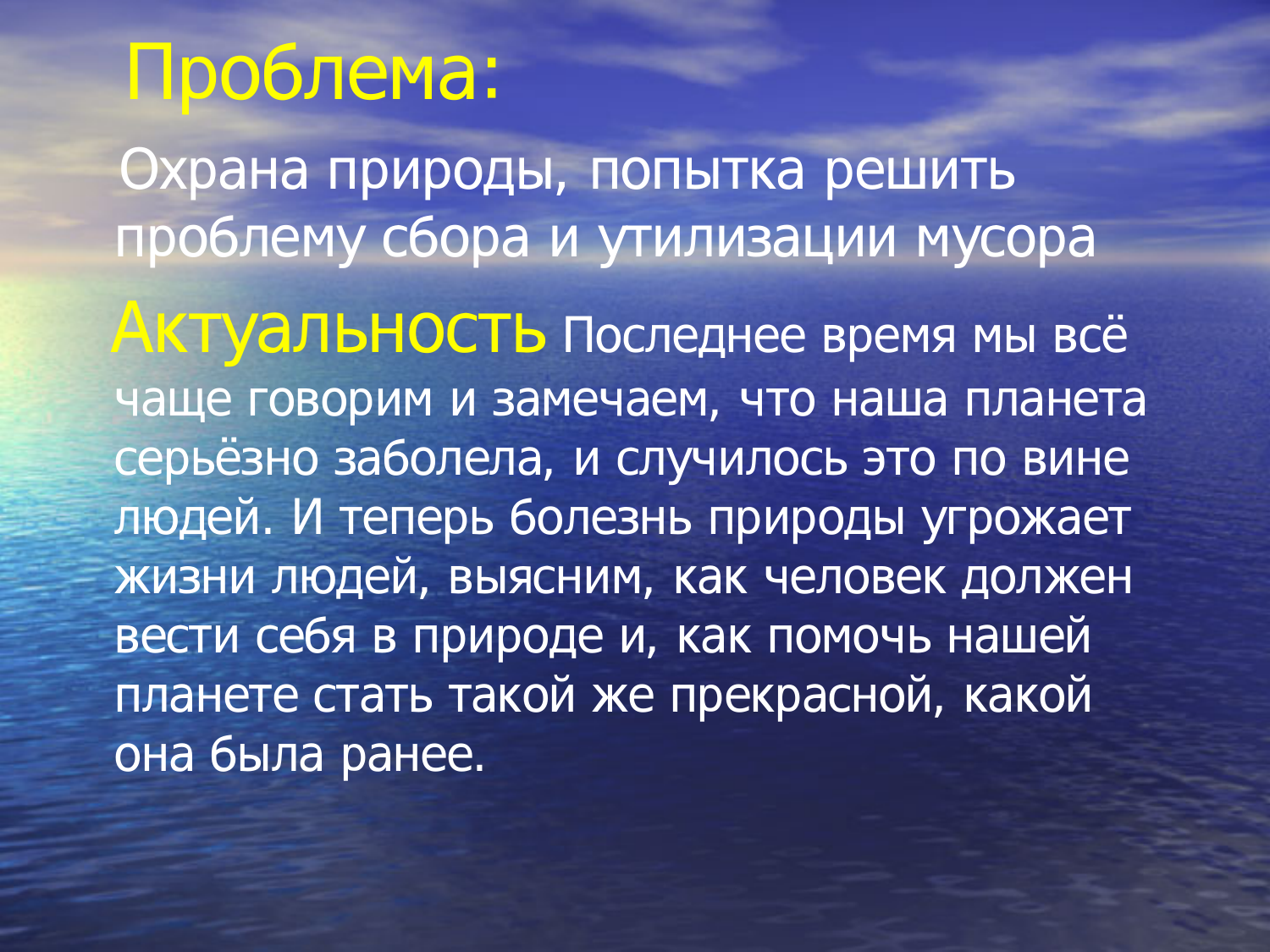

# Проблема:
   Охрана природы, попытка решить проблему сбора и утилизации мусора
  Актуальность Последнее время мы всё чаще говорим и замечаем, что наша планета серьёзно заболела, и случилось это по вине людей. И теперь болезнь природы угрожает жизни людей, выясним, как человек должен вести себя в природе и, как помочь нашей планете стать такой же прекрасной, какой она была ранее.